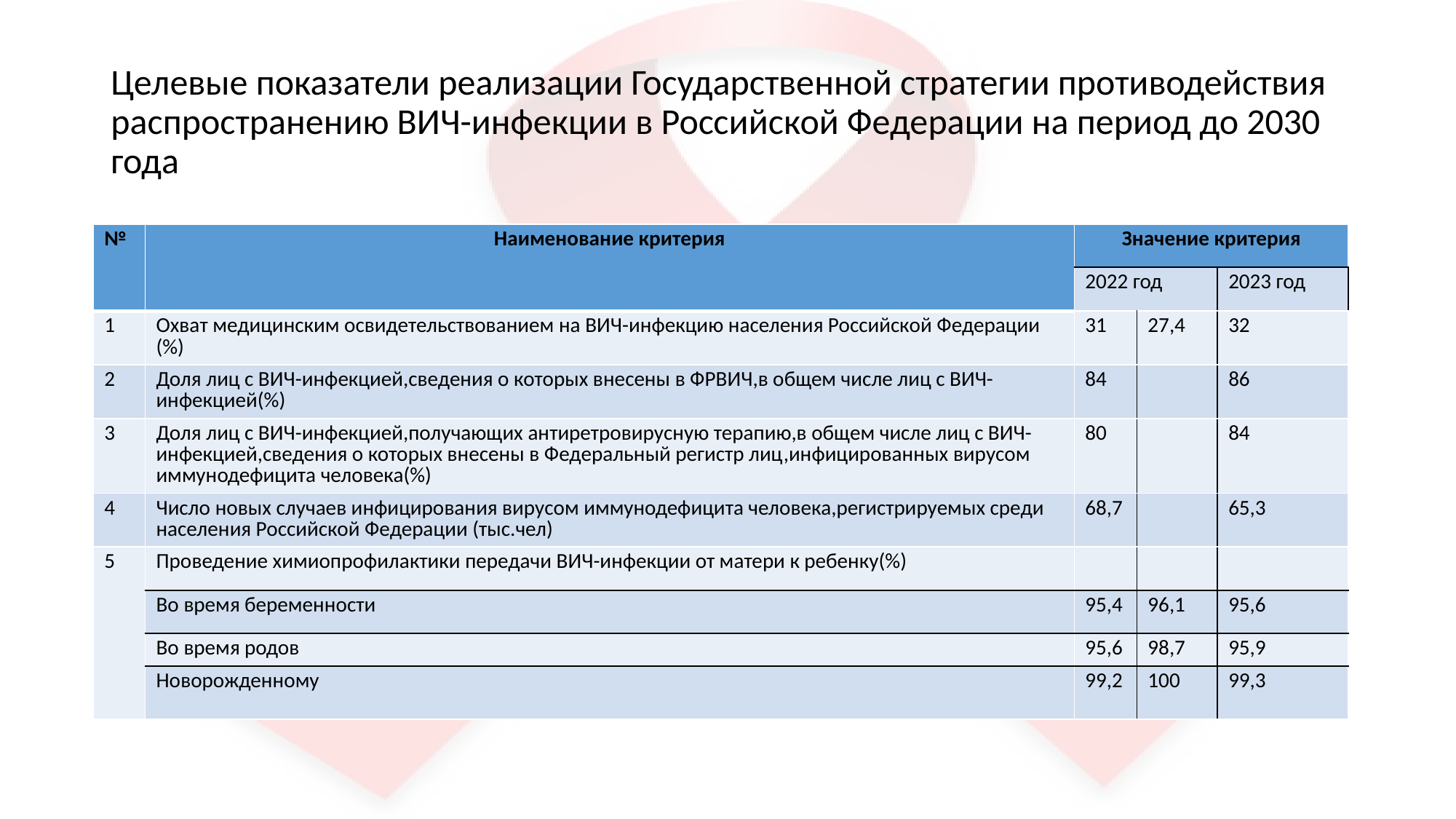

# Целевые показатели реализации Государственной стратегии противодействия распространению ВИЧ-инфекции в Российской Федерации на период до 2030 года
| № | Наименование критерия | Значение критерия |  |  |
| --- | --- | --- | --- | --- |
|  |  | 2022 год |  | 2023 год |
| 1 | Охват медицинским освидетельствованием на ВИЧ-инфекцию населения Российской Федерации (%) | 31 | 27,4 | 32 |
| 2 | Доля лиц с ВИЧ-инфекцией,сведения о которых внесены в ФРВИЧ,в общем числе лиц с ВИЧ-инфекцией(%) | 84 |  | 86 |
| 3 | Доля лиц с ВИЧ-инфекцией,получающих антиретровирусную терапию,в общем числе лиц с ВИЧ-инфекцией,сведения о которых внесены в Федеральный регистр лиц,инфицированных вирусом иммунодефицита человека(%) | 80 |  | 84 |
| 4 | Число новых случаев инфицирования вирусом иммунодефицита человека,регистрируемых среди населения Российской Федерации (тыс.чел) | 68,7 |  | 65,3 |
| 5 | Проведение химиопрофилактики передачи ВИЧ-инфекции от матери к ребенку(%) |  |  |  |
|  | Во время беременности | 95,4 | 96,1 | 95,6 |
|  | Во время родов | 95,6 | 98,7 | 95,9 |
|  | Новорожденному | 99,2 | 100 | 99,3 |